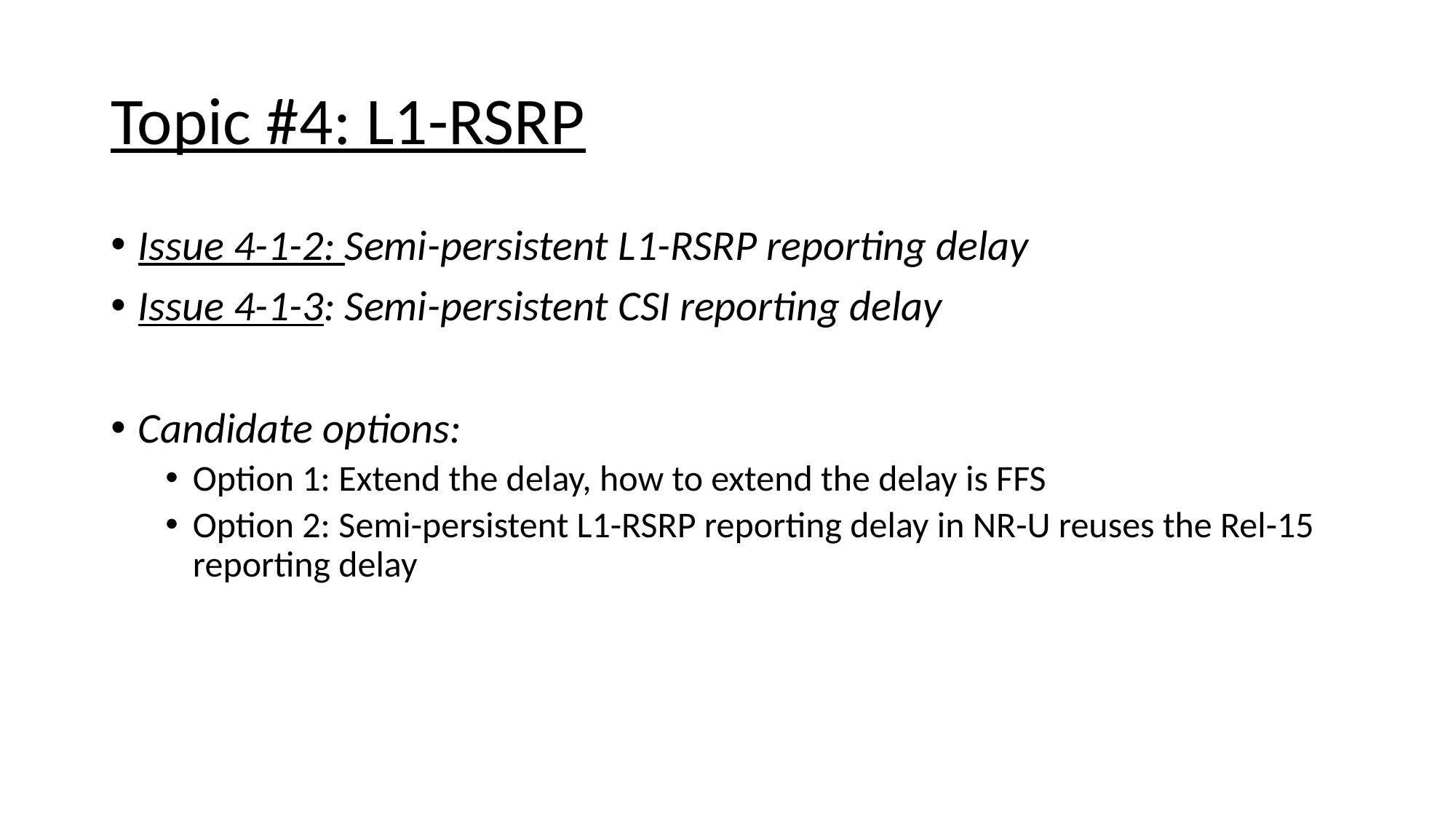

# Topic #4: L1-RSRP
Issue 4-1-2: Semi-persistent L1-RSRP reporting delay
Issue 4-1-3: Semi-persistent CSI reporting delay

Candidate options:
Option 1: Extend the delay, how to extend the delay is FFS
Option 2: Semi-persistent L1-RSRP reporting delay in NR-U reuses the Rel-15 reporting delay